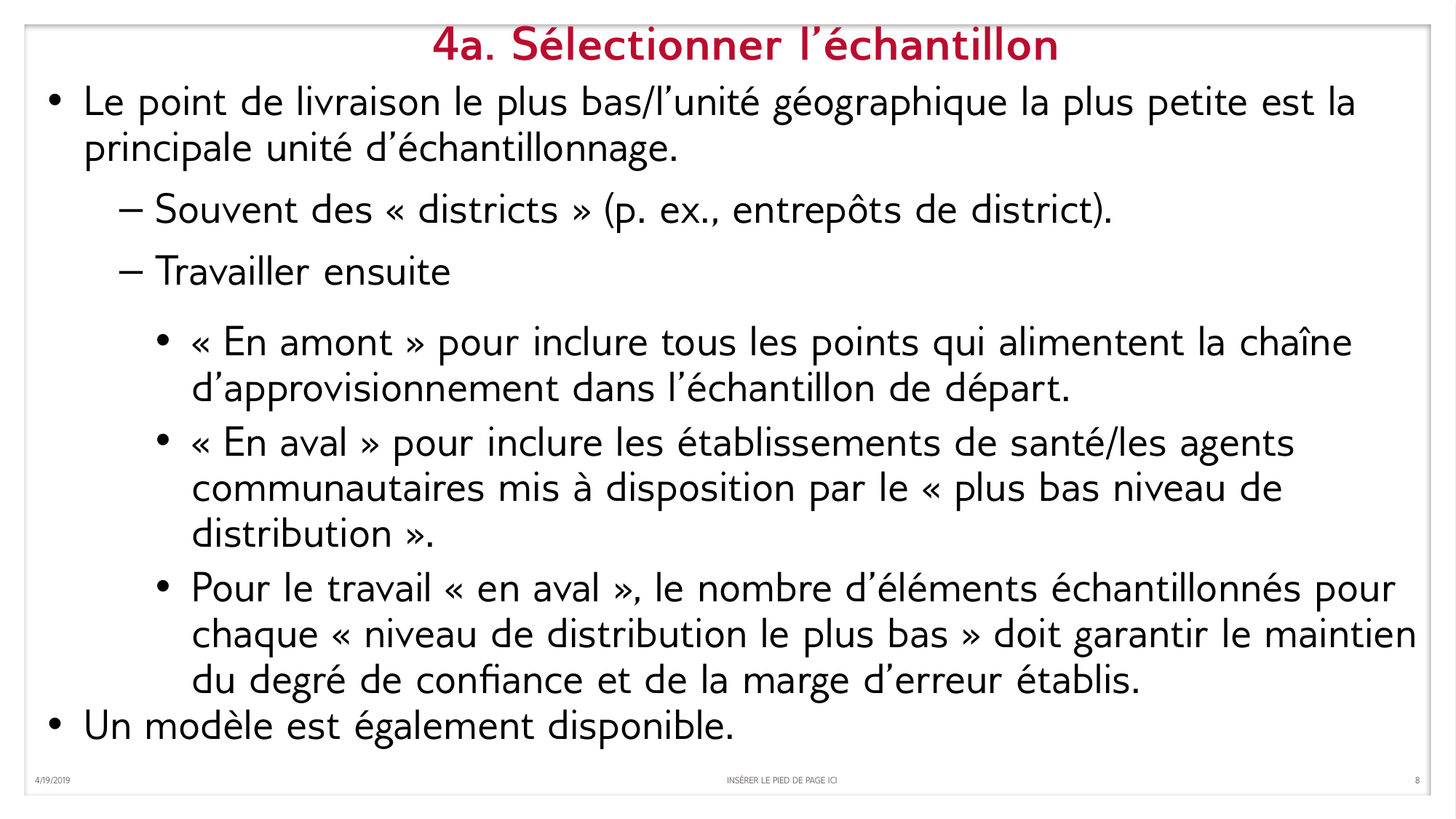

4/19/2019
	INSÉRER LE PIED DE PAGE ICI
8
# 4a. Sélectionner l’échantillon
Le point de livraison le plus bas/l’unité géographique la plus petite est la principale unité d’échantillonnage.
Souvent des « districts » (p. ex., entrepôts de district).
Travailler ensuite
« En amont » pour inclure tous les points qui alimentent la chaîne d’approvisionnement dans l’échantillon de départ.
« En aval » pour inclure les établissements de santé/les agents communautaires mis à disposition par le « plus bas niveau de distribution ».
Pour le travail « en aval », le nombre d’éléments échantillonnés pour chaque « niveau de distribution le plus bas » doit garantir le maintien du degré de confiance et de la marge d’erreur établis.
Un modèle est également disponible.